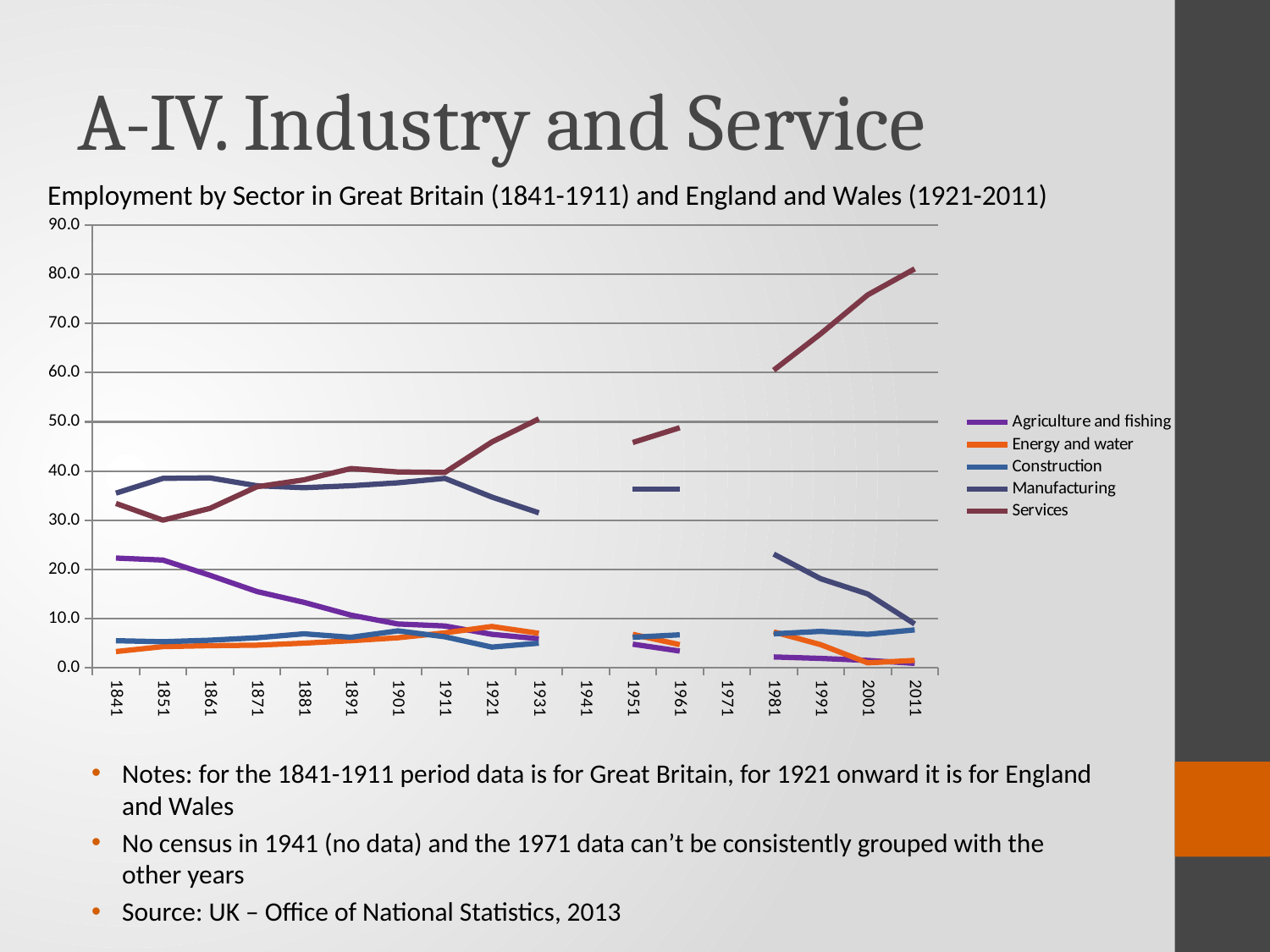

# A-IV. Industry and Service
Employment by Sector in Great Britain (1841-1911) and England and Wales (1921-2011)

### Chart

| Category | Agriculture and fishing | Energy and water | Construction | Manufacturing | Services |
|---|---|---|---|---|---|
| 1841 | 22.3 | 3.3 | 5.5 | 35.5 | 33.4 |
| 1851 | 21.9 | 4.3 | 5.3 | 38.5 | 30.0 |
| 1861 | 18.8 | 4.5 | 5.6 | 38.6 | 32.4 |
| 1871 | 15.5 | 4.6 | 6.1 | 37.0 | 36.8 |
| 1881 | 13.3 | 5.0 | 6.9 | 36.6 | 38.2 |
| 1891 | 10.7 | 5.5 | 6.2 | 37.0 | 40.5 |
| 1901 | 8.9 | 6.1 | 7.5 | 37.6 | 39.8 |
| 1911 | 8.5 | 7.1 | 6.3 | 38.5 | 39.7 |
| 1921 | 6.8 | 8.4 | 4.2 | 34.7 | 45.9 |
| 1931 | 5.9 | 7.0 | 5.0 | 31.5 | 50.6 |
| 1941 | None | None | None | None | None |
| 1951 | 4.8 | 6.8 | 6.2 | 36.3 | 45.8 |
| 1961 | 3.4 | 4.7 | 6.7 | 36.3 | 48.8 |
| 1971 | None | None | None | None | None |
| 1981 | 2.2 | 7.3 | 6.9 | 23.1 | 60.5 |
| 1991 | 1.9 | 4.7 | 7.4 | 18.1 | 67.9 |
| 2001 | 1.5 | 1.0 | 6.8 | 15.0 | 75.8 |
| 2011 | 0.9 | 1.5 | 7.7 | 8.9 | 81.1 |

Notes: for the 1841-1911 period data is for Great Britain, for 1921 onward it is for England and Wales
No census in 1941 (no data) and the 1971 data can’t be consistently grouped with the other years
Source: UK – Office of National Statistics, 2013